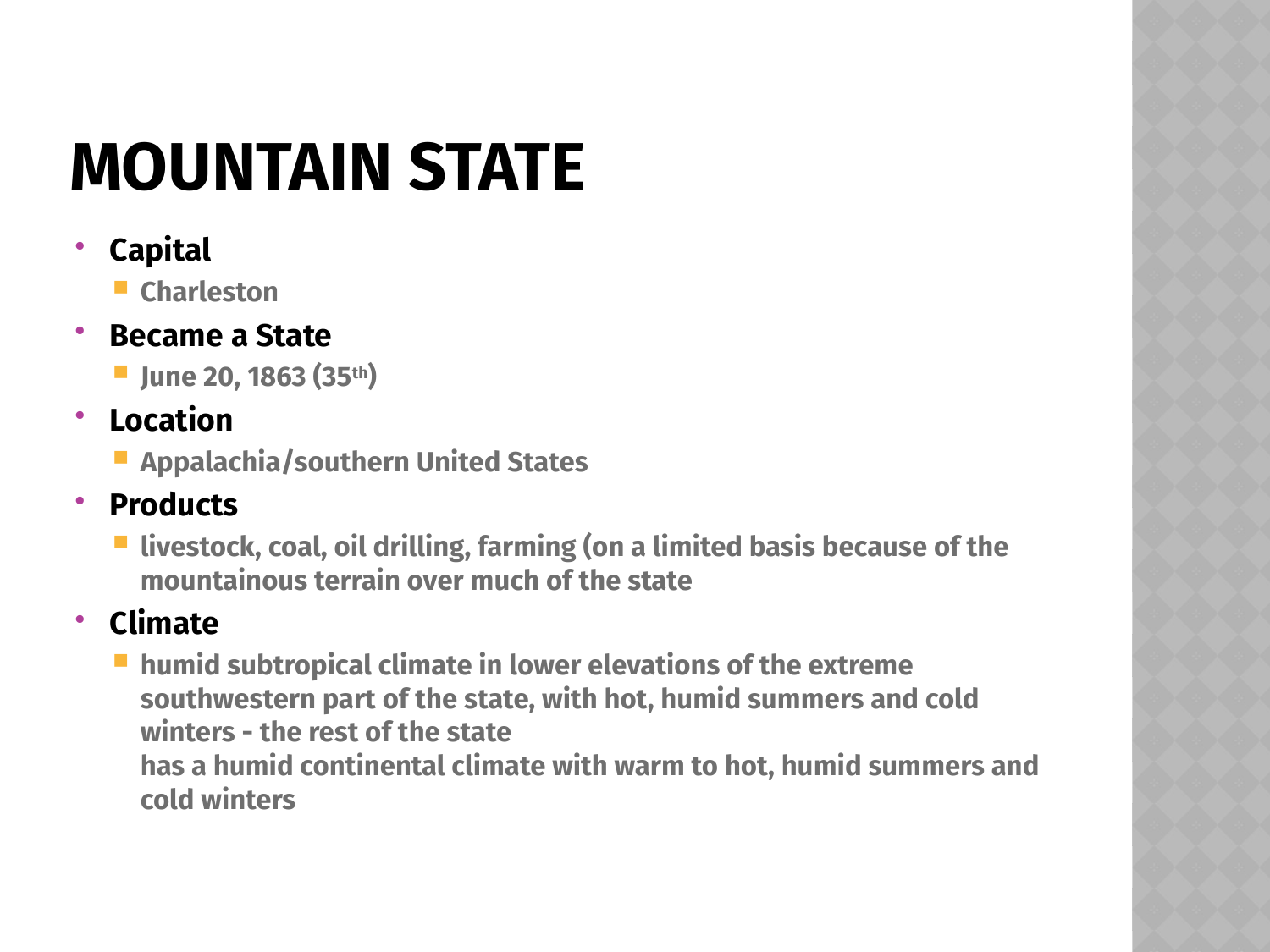

# Mountain state
Capital
Charleston
Became a State
June 20, 1863 (35th)
Location
Appalachia/southern United States
Products
livestock, coal, oil drilling, farming (on a limited basis because of the mountainous terrain over much of the state
Climate
humid subtropical climate in lower elevations of the extreme southwestern part of the state, with hot, humid summers and cold winters - the rest of the state
has a humid continental climate with warm to hot, humid summers and cold winters